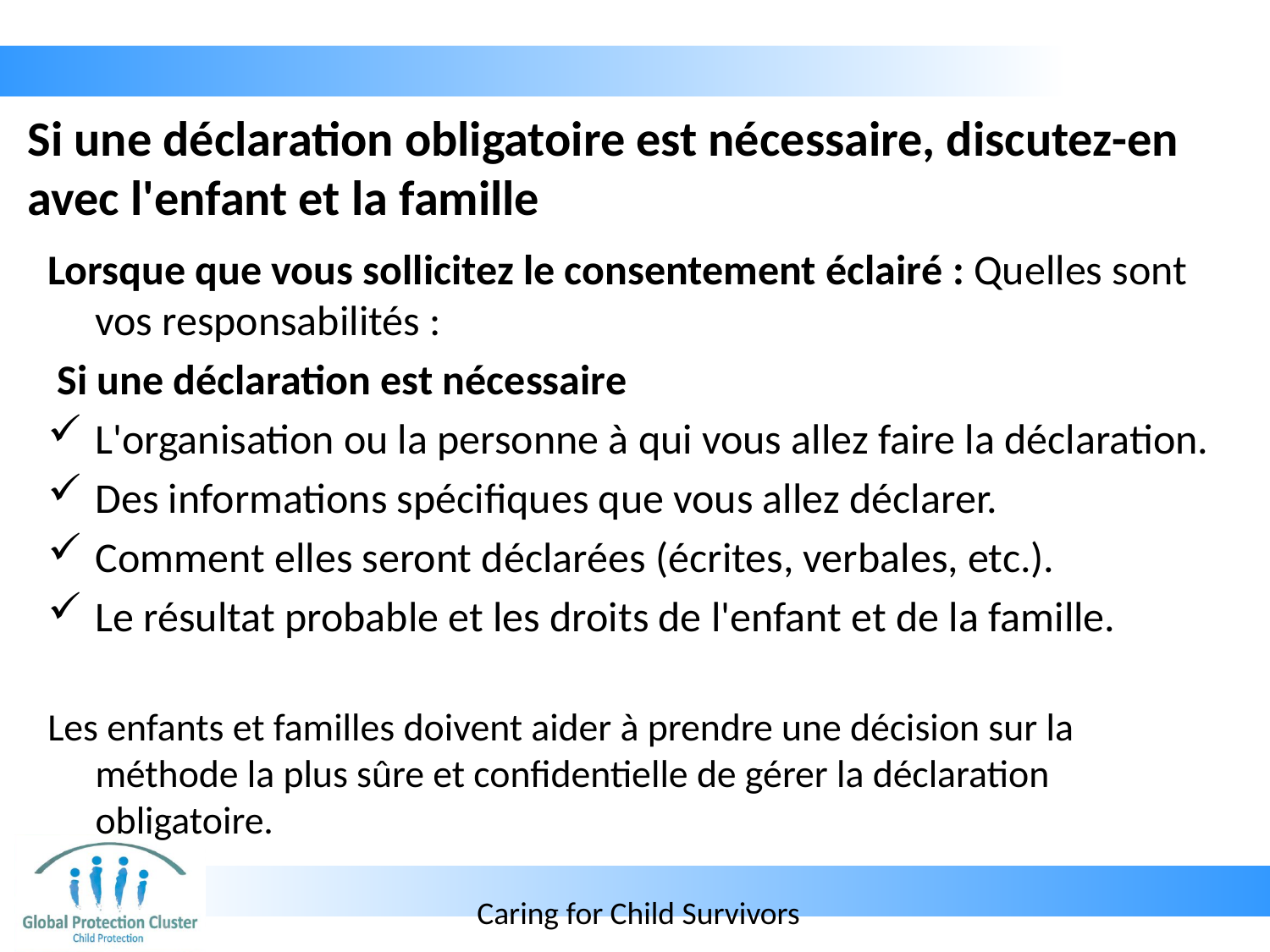

# Si une déclaration obligatoire est nécessaire, discutez-en avec l'enfant et la famille
Lorsque que vous sollicitez le consentement éclairé : Quelles sont vos responsabilités :
 Si une déclaration est nécessaire
L'organisation ou la personne à qui vous allez faire la déclaration.
Des informations spécifiques que vous allez déclarer.
Comment elles seront déclarées (écrites, verbales, etc.).
Le résultat probable et les droits de l'enfant et de la famille.

Les enfants et familles doivent aider à prendre une décision sur la méthode la plus sûre et confidentielle de gérer la déclaration obligatoire.

 Caring for Child Survivors